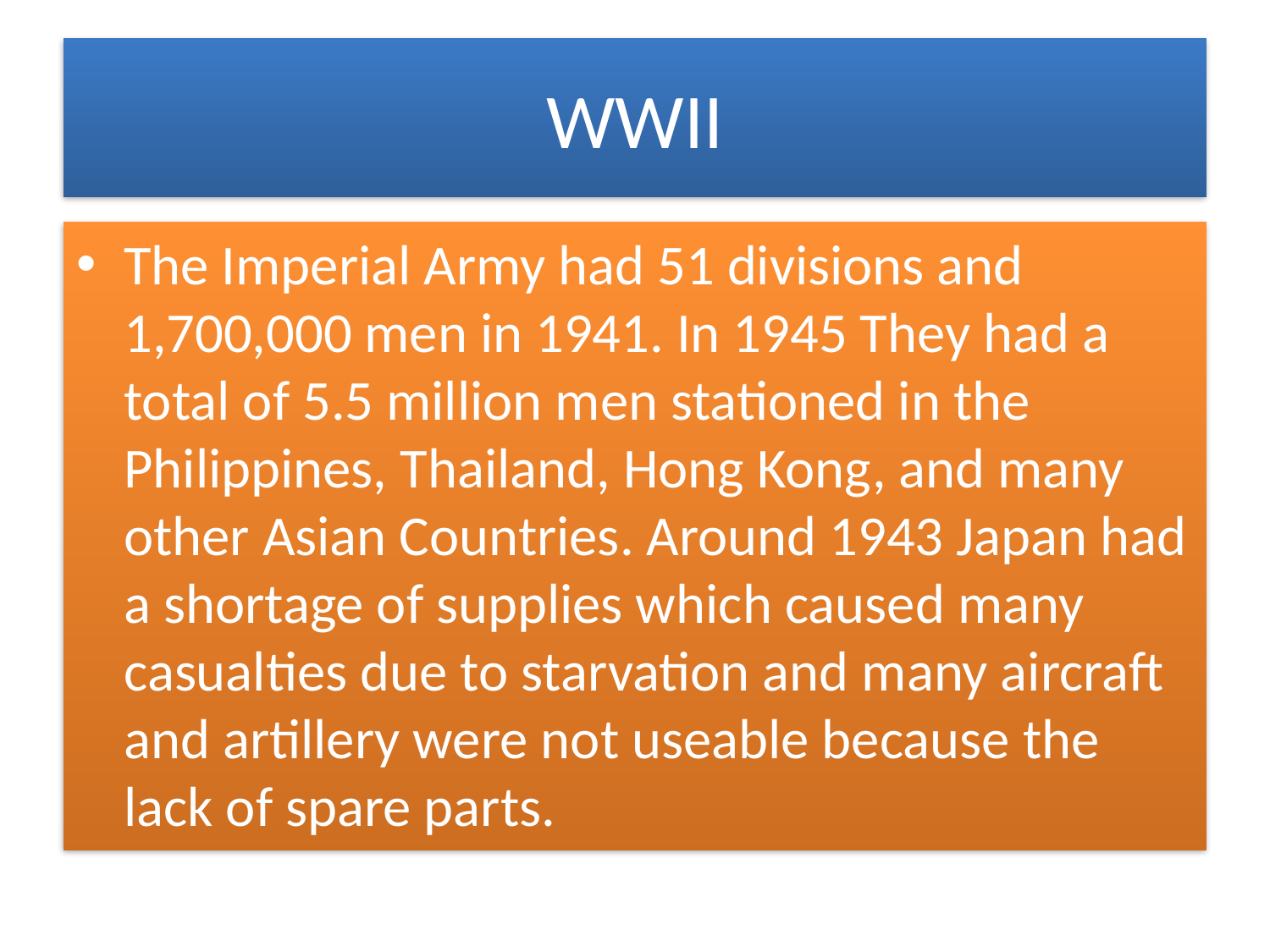

# WWII
The Imperial Army had 51 divisions and 1,700,000 men in 1941. In 1945 They had a total of 5.5 million men stationed in the Philippines, Thailand, Hong Kong, and many other Asian Countries. Around 1943 Japan had a shortage of supplies which caused many casualties due to starvation and many aircraft and artillery were not useable because the lack of spare parts.